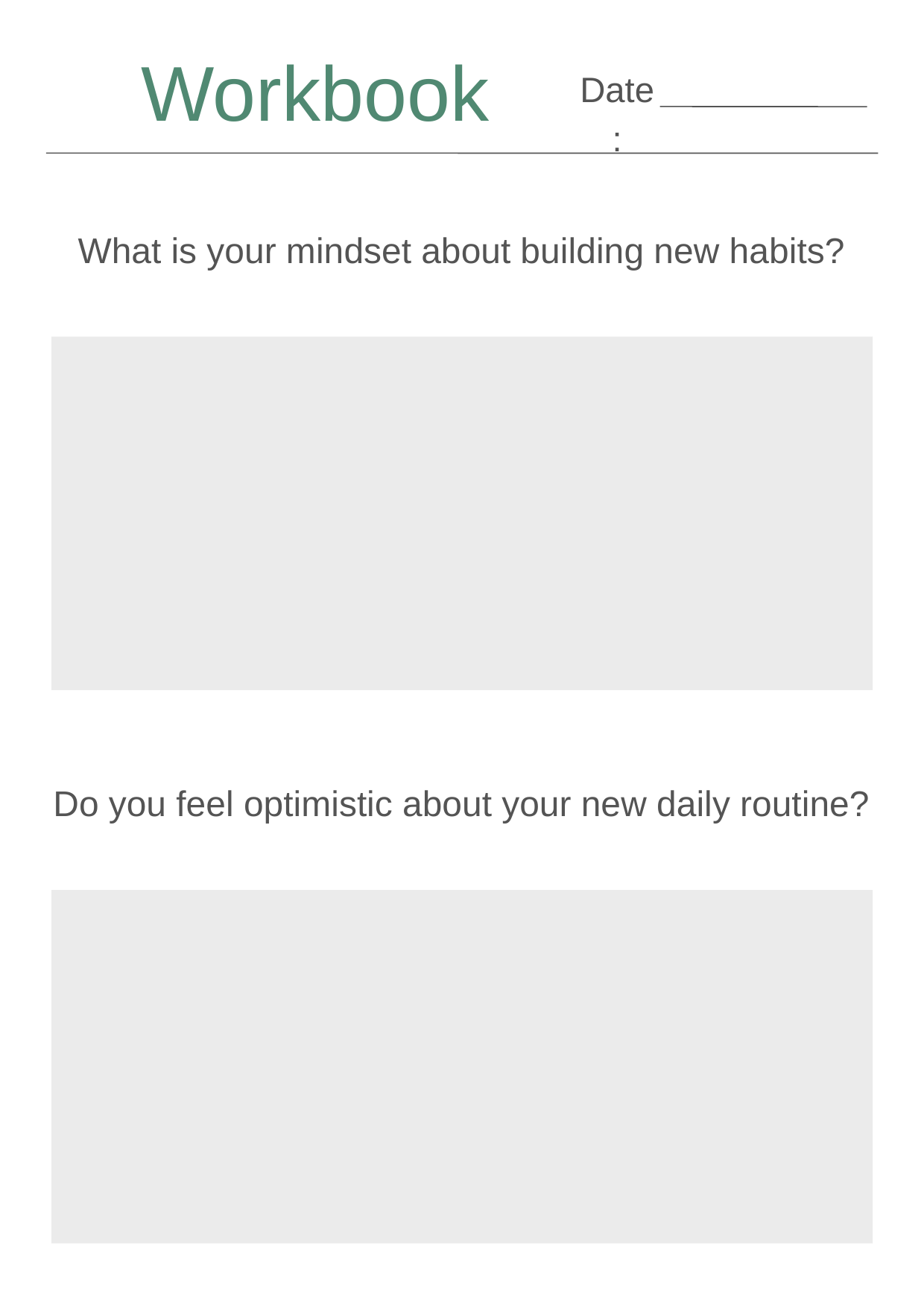

Workbook
Date:

What is your mindset about building new habits?

Do you feel optimistic about your new daily routine?